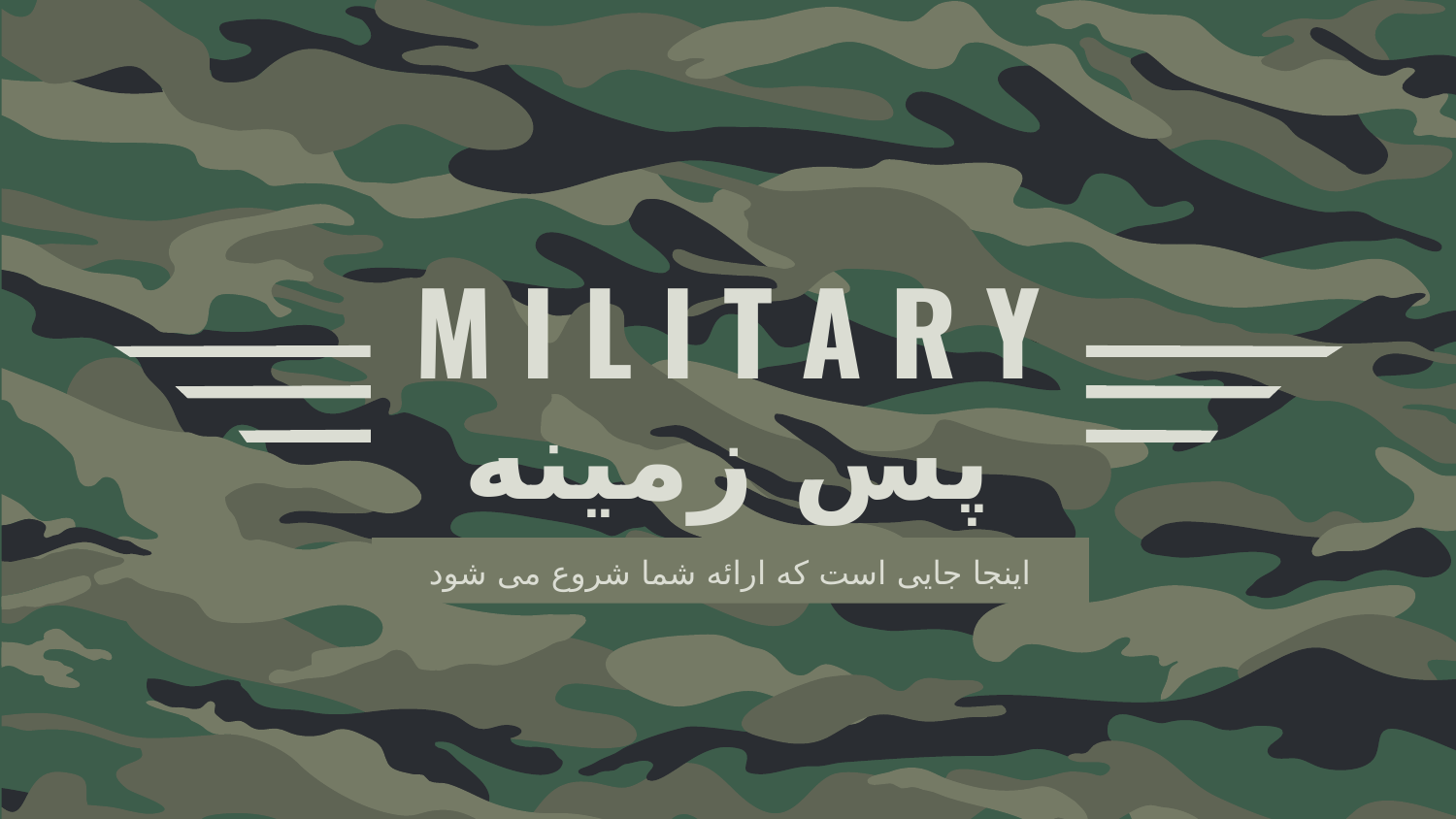

# M I L I T A R Y پس زمینه

اینجا جایی است که ارائه شما شروع می شود